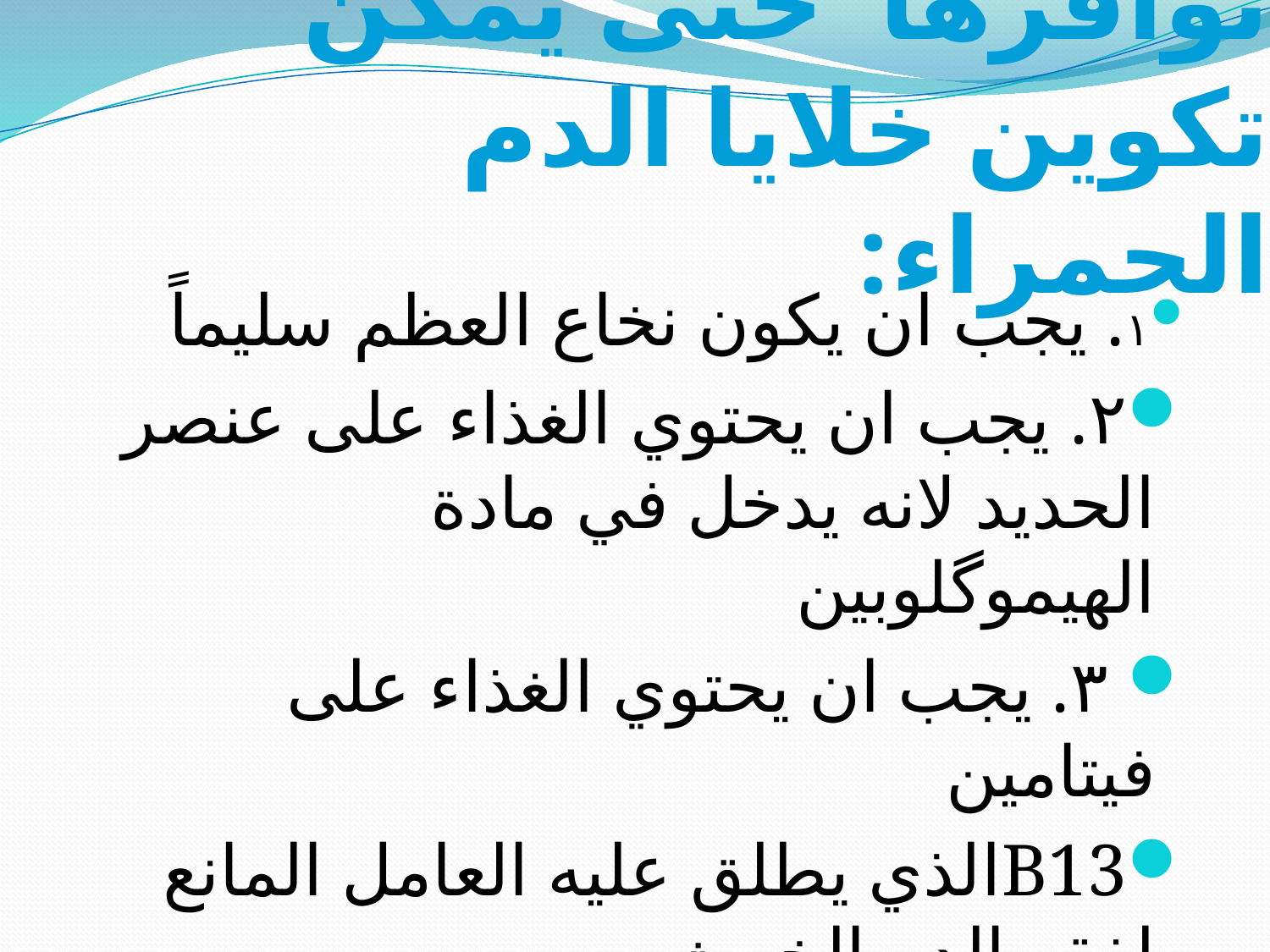

# من الامور التي يجب توافرها  حتى يمكن تكوين خلايا الدم الحمراء:
١. يجب ان يكون نخاع العظم سليماً
٢. يجب ان يحتوي الغذاء على عنصر الحديد لانه يدخل في مادة الهيموگلوبين
 ٣. يجب ان يحتوي الغذاء على فيتامين
B13الذي يطلق عليه العامل المانع لفقر الدم الخبيث